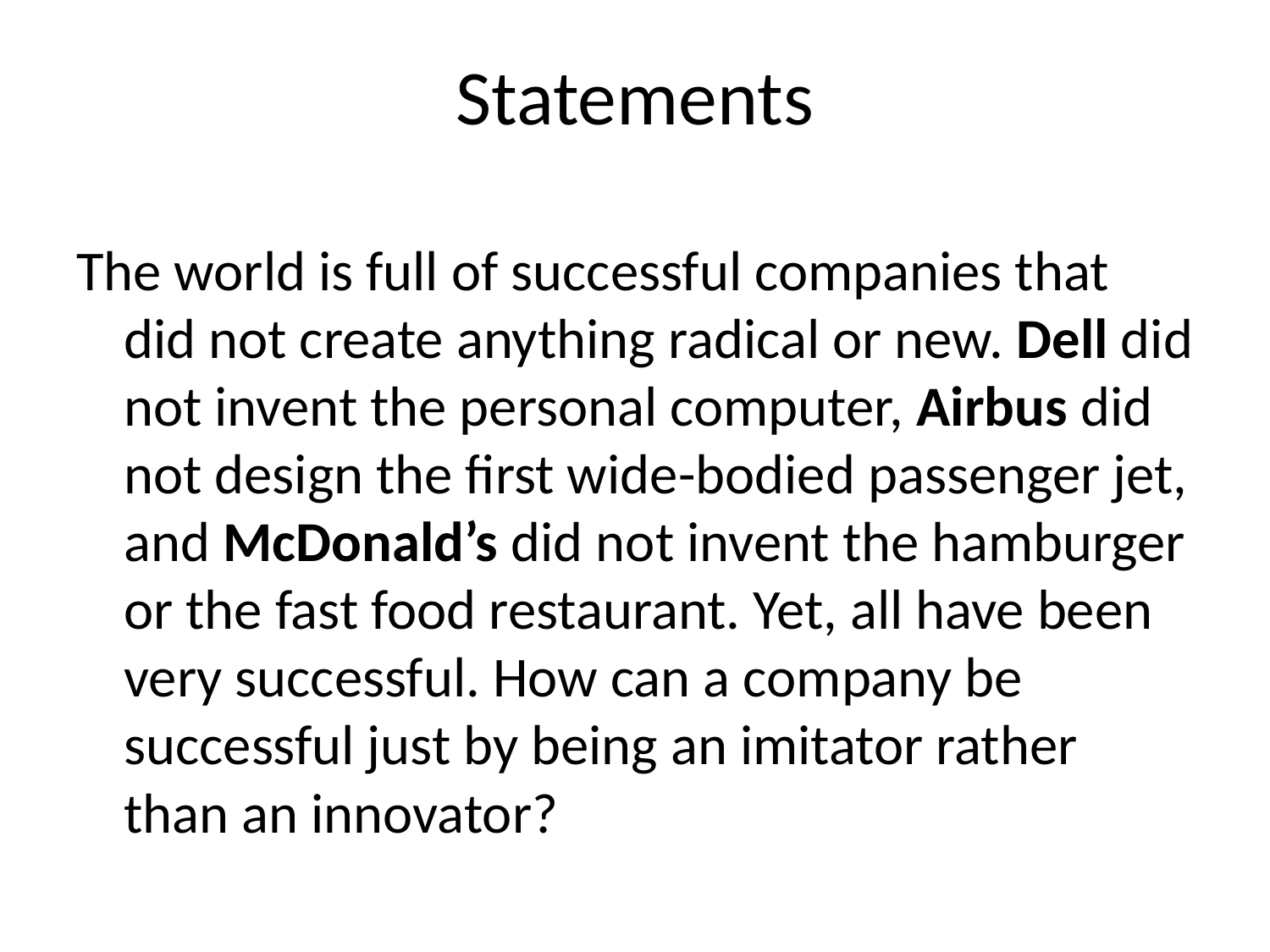

# Statements

The world is full of successful companies that did not create anything radical or new. Dell did not invent the personal computer, Airbus did not design the first wide-bodied passenger jet, and McDonald’s did not invent the hamburger or the fast food restaurant. Yet, all have been very successful. How can a company be successful just by being an imitator rather than an innovator?